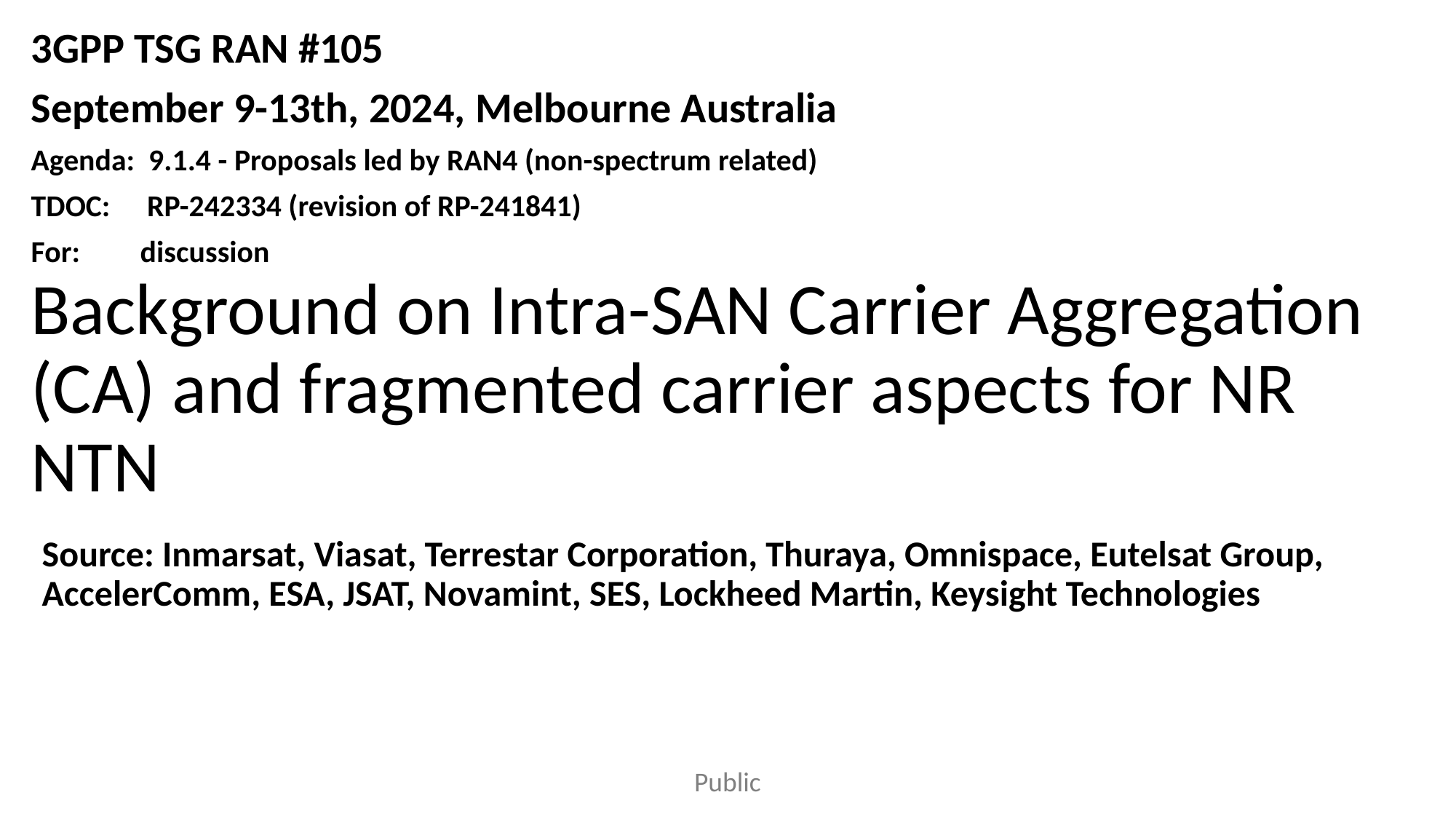

3GPP TSG RAN #105
September 9-13th, 2024, Melbourne Australia
Agenda:  9.1.4 - Proposals led by RAN4 (non-spectrum related)
TDOC:	 RP-242334 (revision of RP-241841)
For:	discussion
# Background on Intra-SAN Carrier Aggregation (CA) and fragmented carrier aspects for NR NTN
Source: Inmarsat, Viasat, Terrestar Corporation, Thuraya, Omnispace, Eutelsat Group, AccelerComm, ESA, JSAT, Novamint, SES, Lockheed Martin, Keysight Technologies
Public